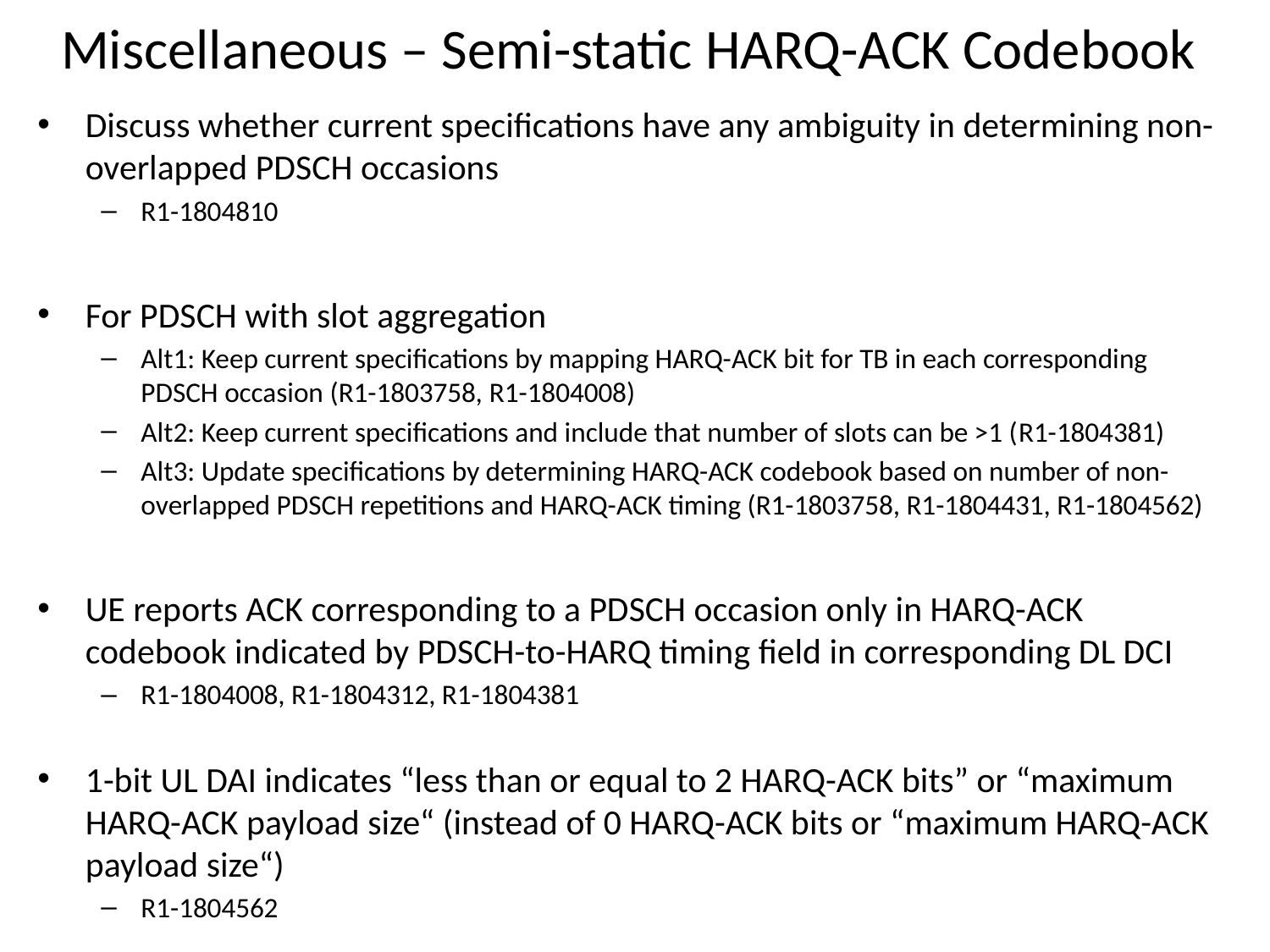

# Miscellaneous – Semi-static HARQ-ACK Codebook
Discuss whether current specifications have any ambiguity in determining non-overlapped PDSCH occasions
R1-1804810

For PDSCH with slot aggregation
Alt1: Keep current specifications by mapping HARQ-ACK bit for TB in each corresponding PDSCH occasion (R1-1803758, R1-1804008)
Alt2: Keep current specifications and include that number of slots can be >1 (R1-1804381)
Alt3: Update specifications by determining HARQ-ACK codebook based on number of non-overlapped PDSCH repetitions and HARQ-ACK timing (R1-1803758, R1-1804431, R1-1804562)

UE reports ACK corresponding to a PDSCH occasion only in HARQ-ACK codebook indicated by PDSCH-to-HARQ timing field in corresponding DL DCI
R1-1804008, R1-1804312, R1-1804381

1-bit UL DAI indicates “less than or equal to 2 HARQ-ACK bits” or “maximum HARQ-ACK payload size“ (instead of 0 HARQ-ACK bits or “maximum HARQ-ACK payload size“)
R1-1804562